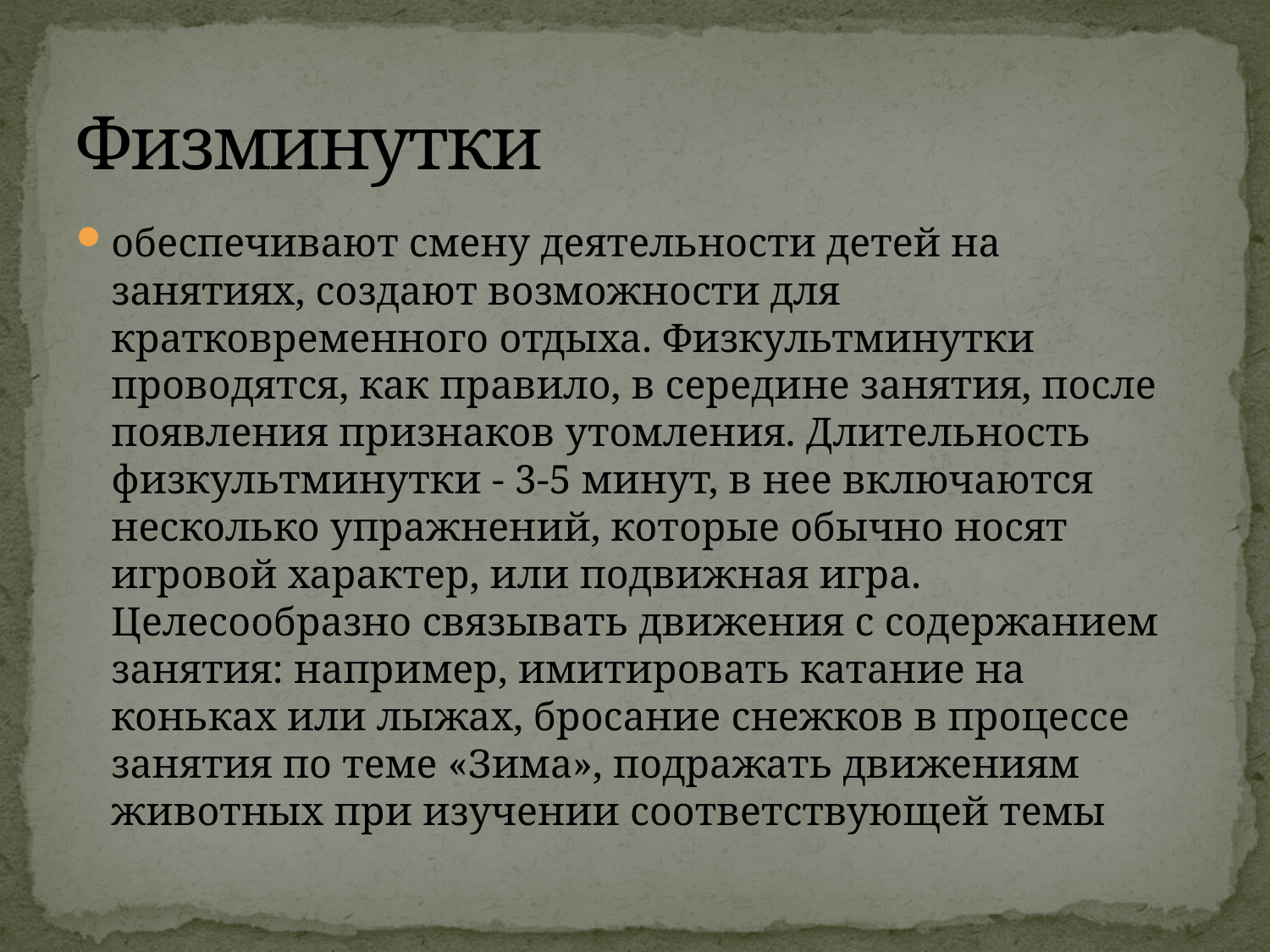

# Физминутки
обеспечивают смену деятельности детей на занятиях, создают возможности для кратковременного отдыха. Физкультминутки проводятся, как правило, в середине занятия, после появления признаков утомления. Длительность физкультминутки - 3-5 минут, в нее включаются несколько упражнений, которые обычно носят игровой характер, или подвижная игра. Целесообразно связывать движения с содержанием занятия: например, имитировать катание на коньках или лыжах, бросание снежков в процессе занятия по теме «Зима», подражать движениям животных при изучении соответствующей темы